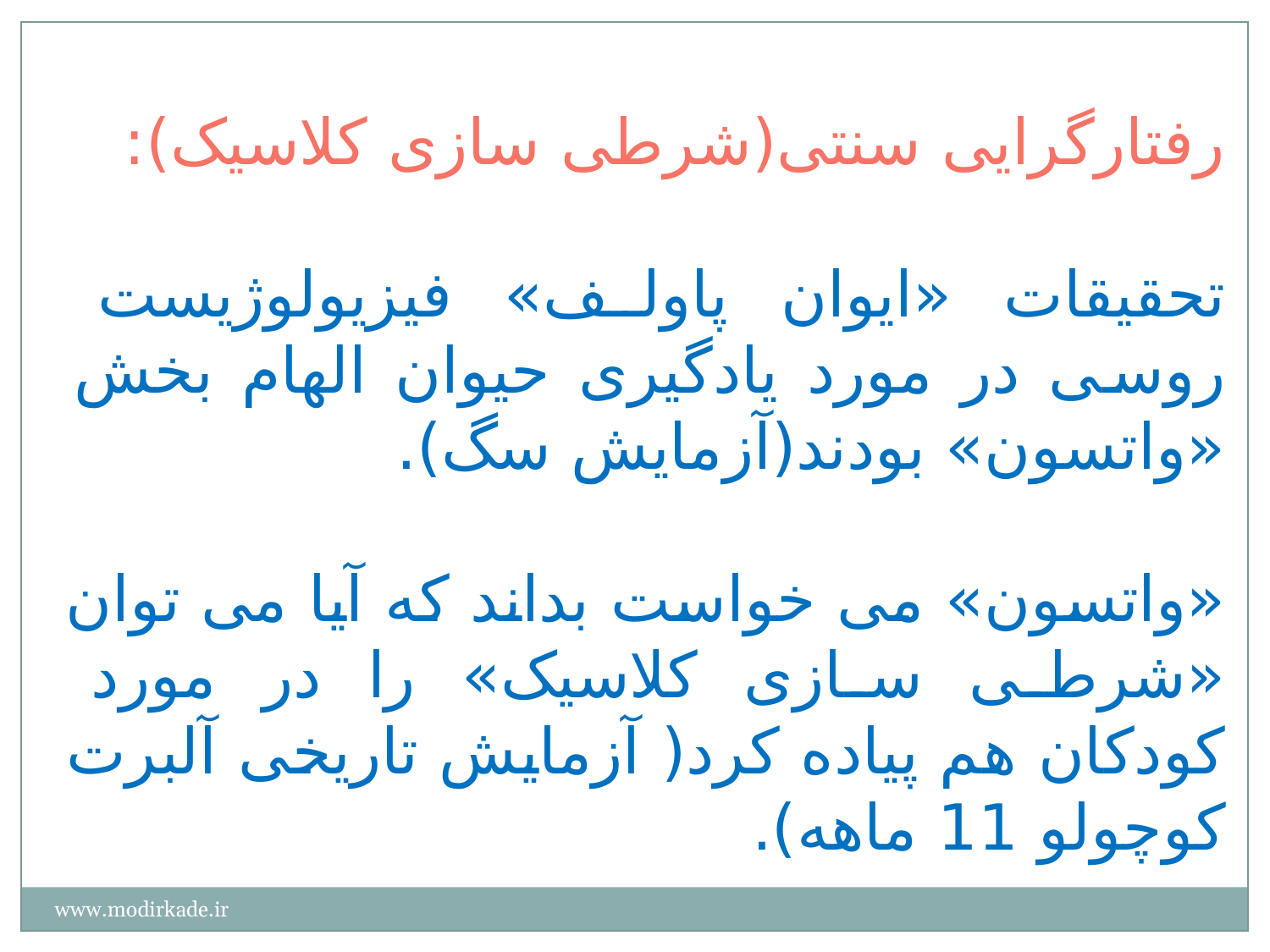

رفتارگرایی سنتی(شرطی سازی کلاسیک):

تحقیقات «ایوان پاولف» فیزیولوژیست روسی در مورد یادگیری حیوان الهام بخش «واتسون» بودند(آزمایش سگ).

«واتسون» می خواست بداند که آیا می توان «شرطی سازی کلاسیک» را در مورد کودکان هم پیاده کرد( آزمایش تاریخی آلبرت کوچولو 11 ماهه).
www.modirkade.ir